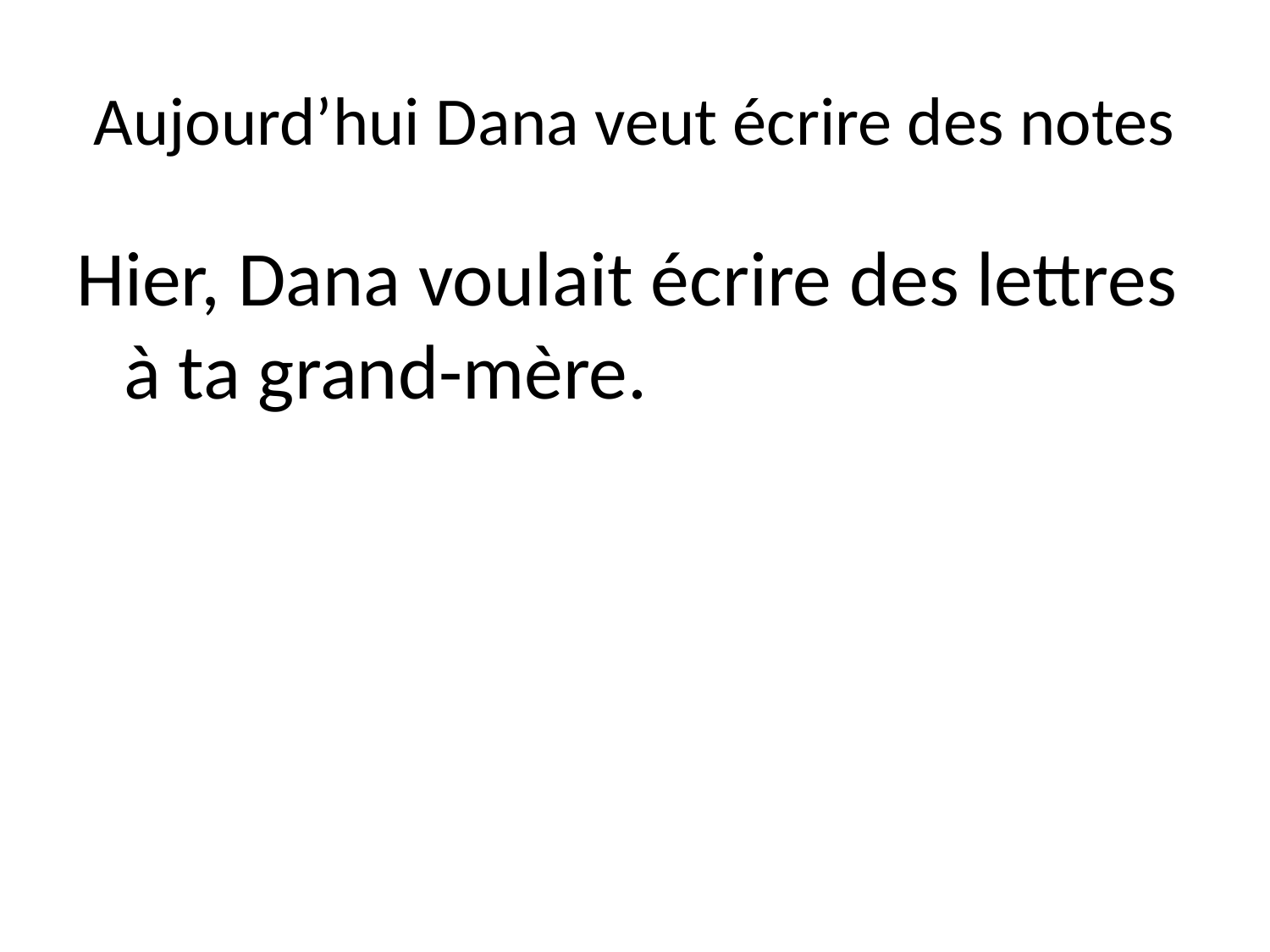

# Aujourd’hui Dana veut écrire des notes
Hier, Dana voulait écrire des lettres à ta grand-mère.